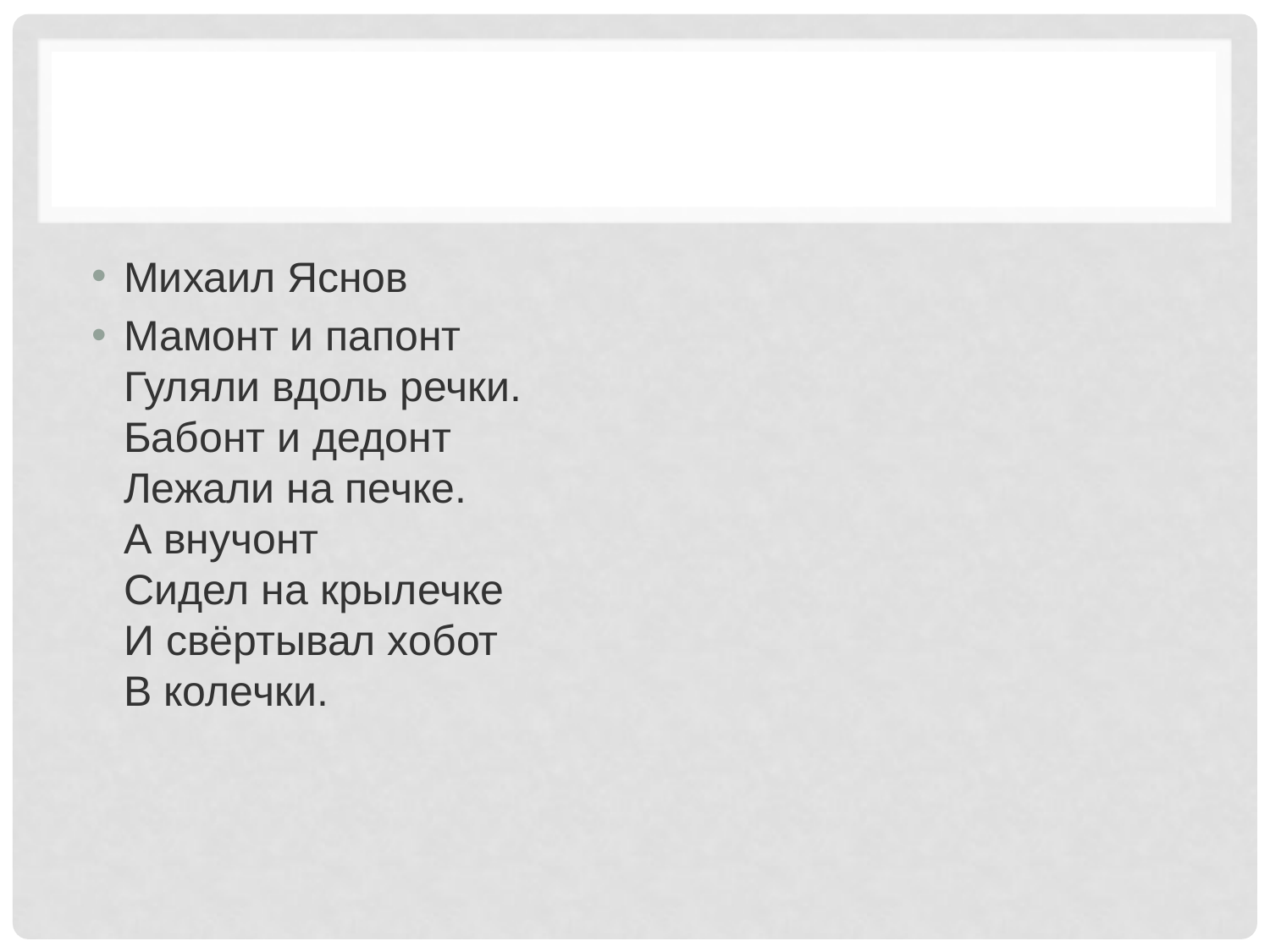

#
Михаил Яснов
Мамонт и папонт
Гуляли вдоль речки.
Бабонт и дедонт
Лежали на печке.
А внучонт
Сидел на крылечке
И свёртывал хобот
В колечки.